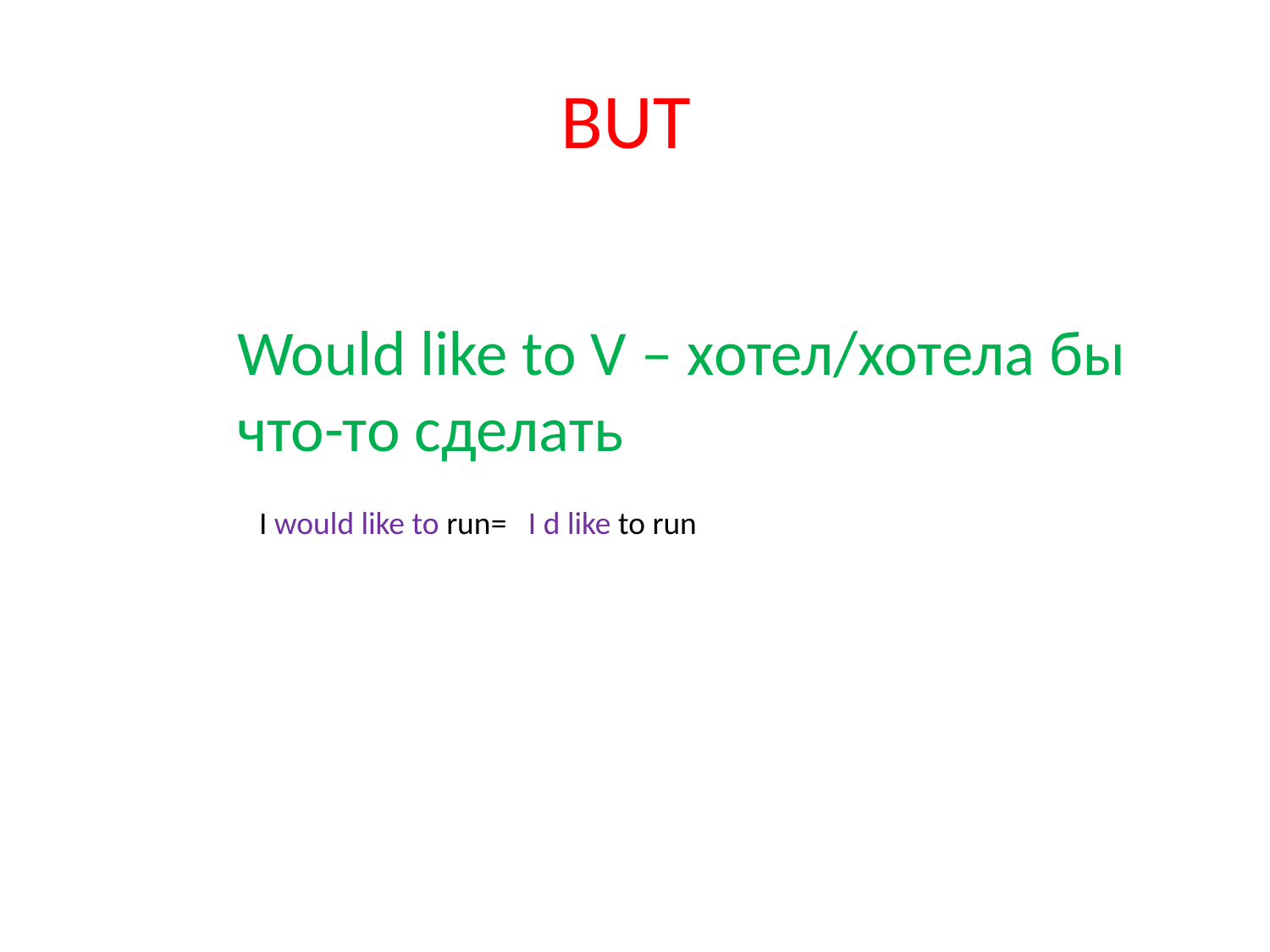

# BUT
Would like to V – хотел/хотела бы что-то сделать

   I would like to run=   I d like to run